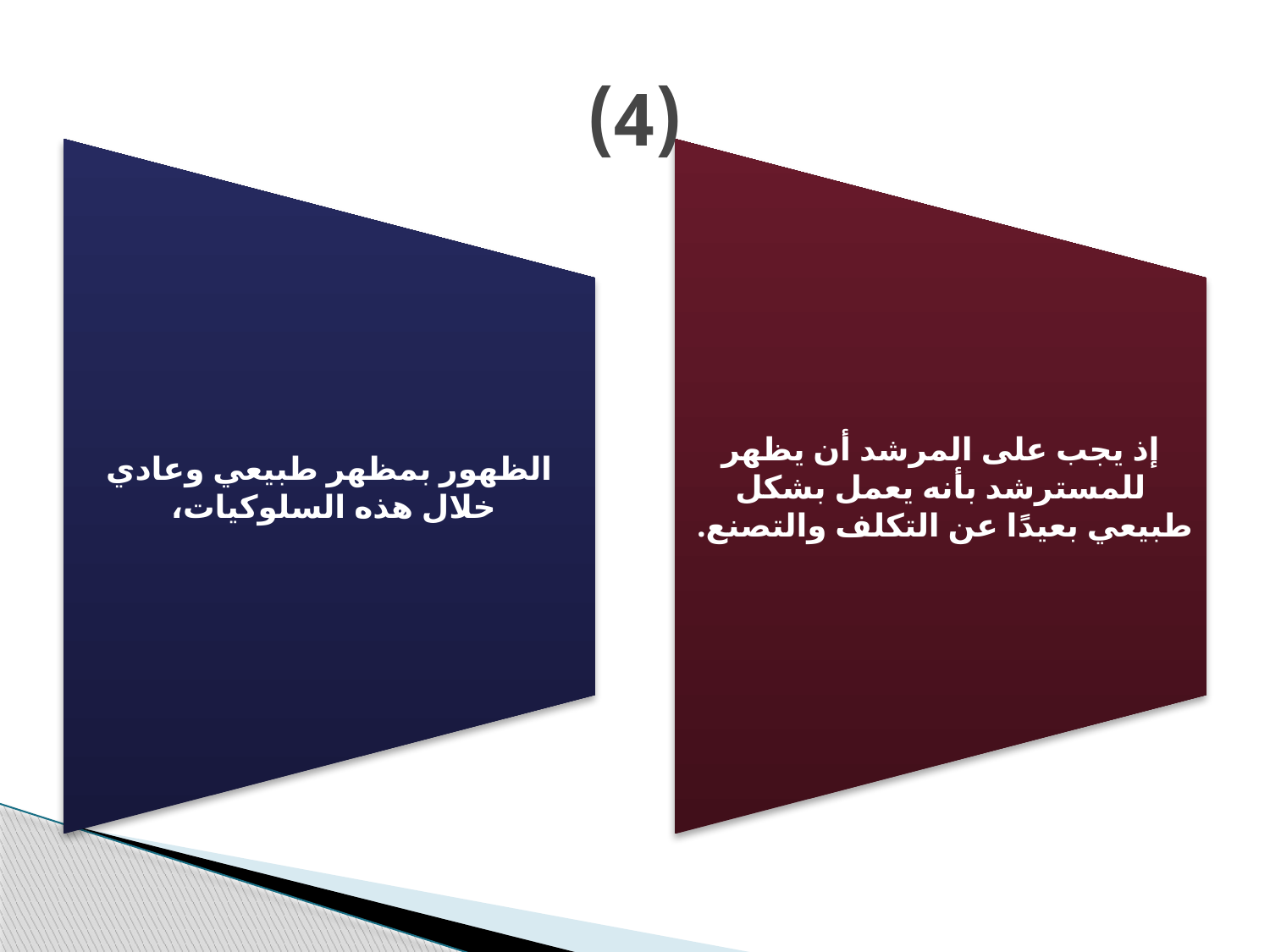

# (4)
إذ يجب على المرشد أن يظهر للمسترشد بأنه يعمل بشكل طبيعي بعيدًا عن التكلف والتصنع.